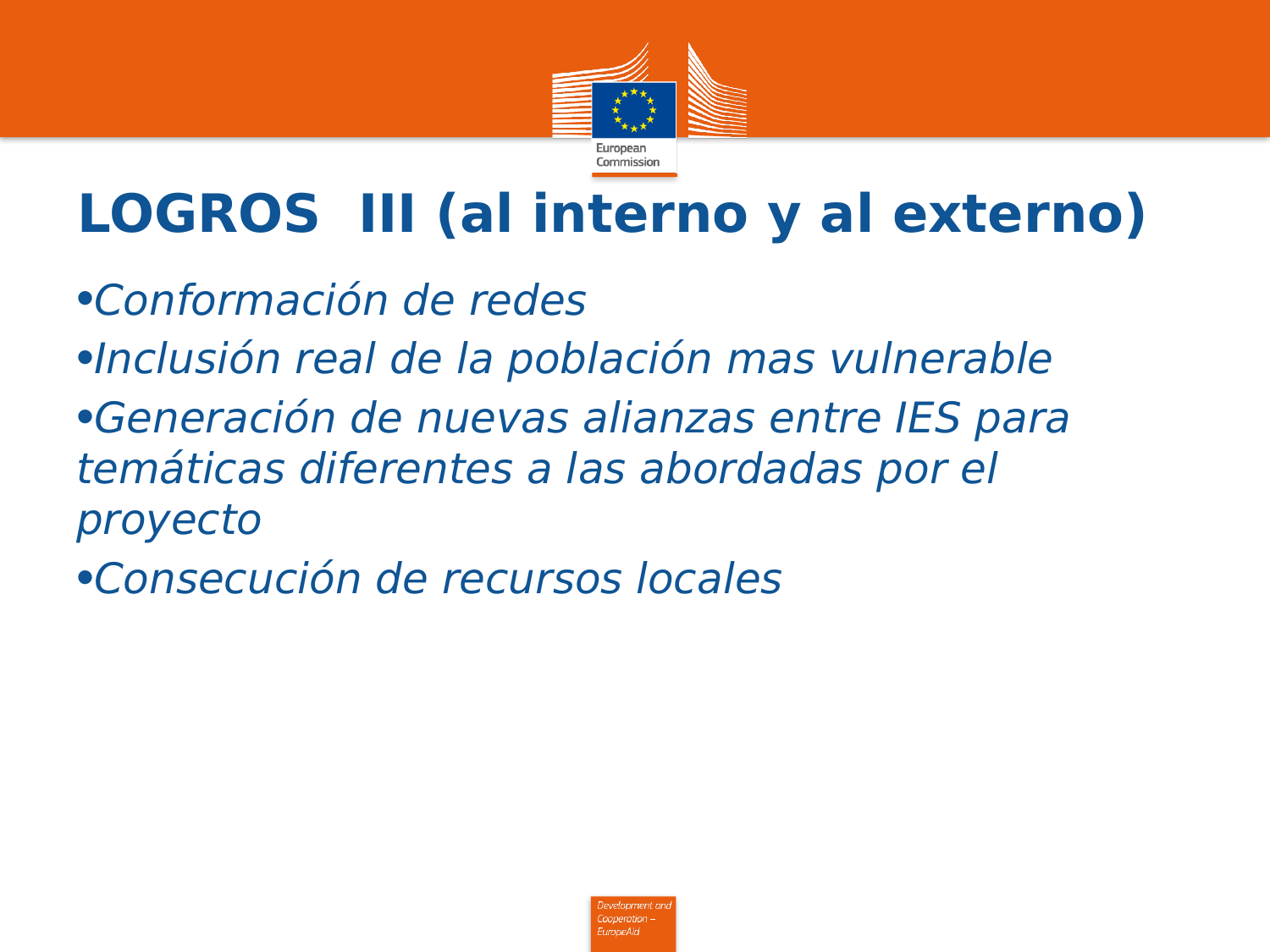

# LOGROS  III (al interno y al externo)
Conformación de redes
Inclusión real de la población mas vulnerable
Generación de nuevas alianzas entre IES para temáticas diferentes a las abordadas por el proyecto
Consecución de recursos locales